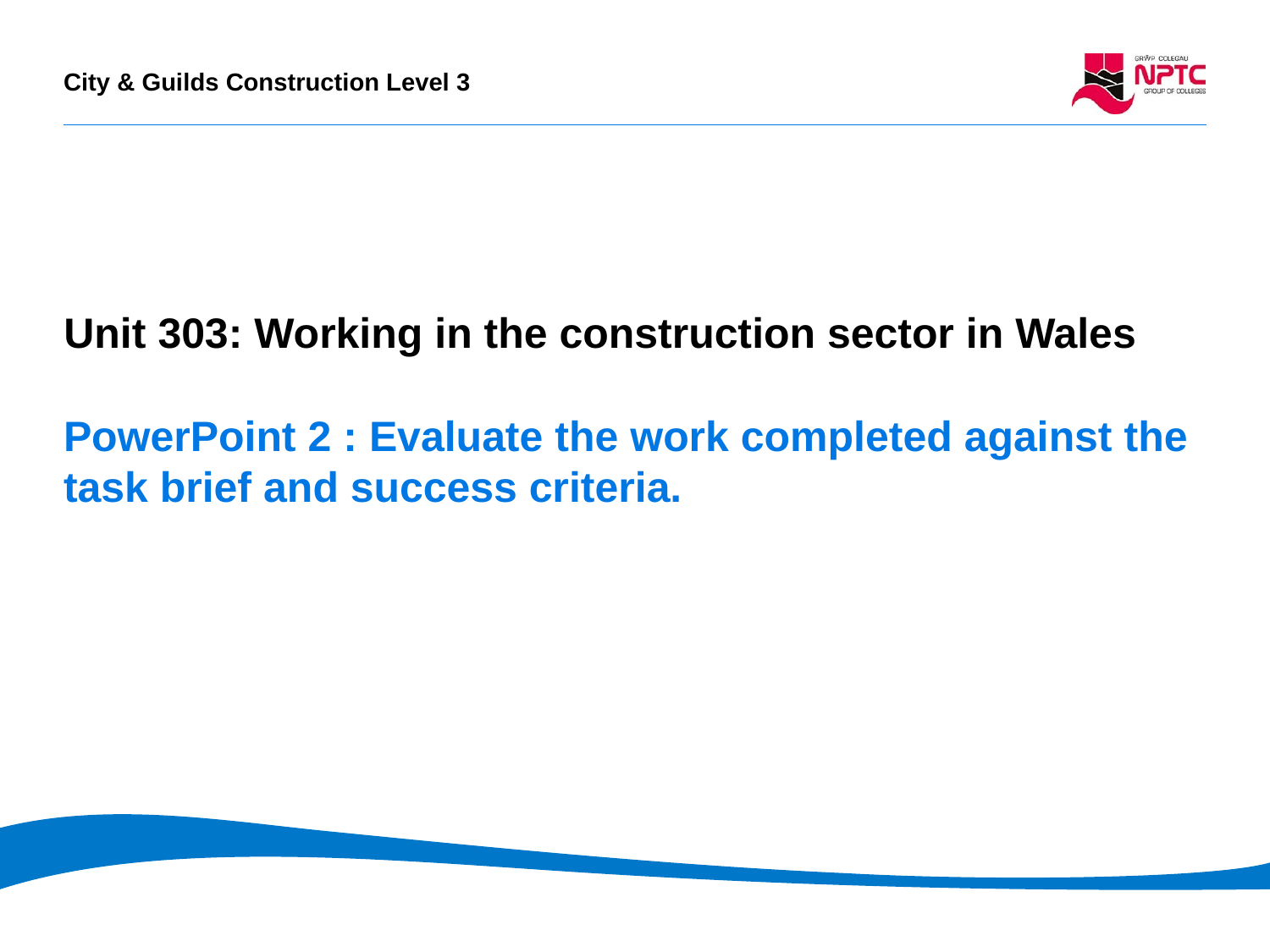

PowerPoint presentation 1.1
Unit 303: Working in the construction sector in Wales
Unit 101: Introduction to the Built Environment
# PowerPoint 2 : Evaluate the work completed against the task brief and success criteria.